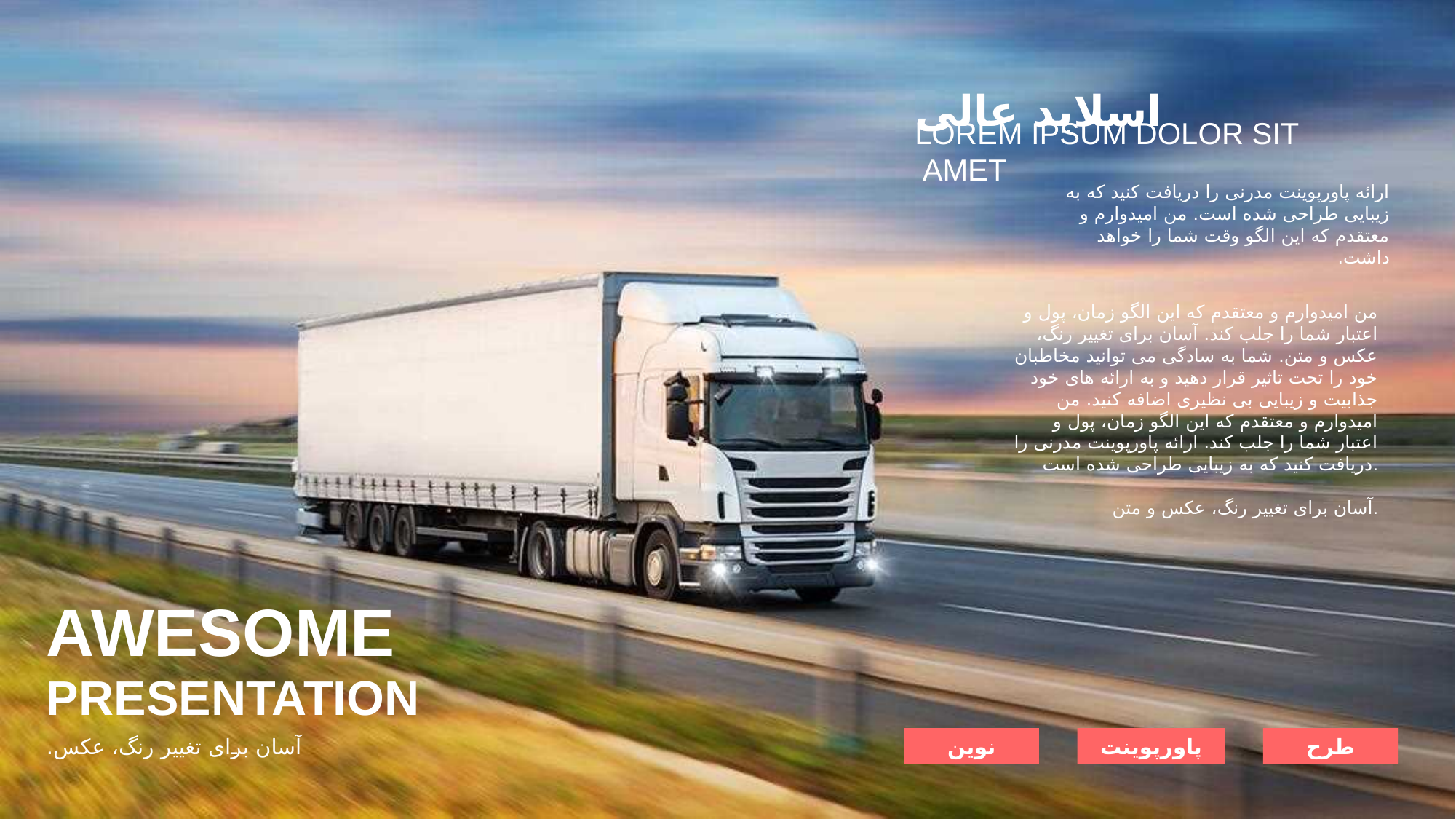

اسلاید عالی
LOREM IPSUM DOLOR SIT AMET
ارائه پاورپوینت مدرنی را دریافت کنید که به زیبایی طراحی شده است. من امیدوارم و معتقدم که این الگو وقت شما را خواهد داشت.
من امیدوارم و معتقدم که این الگو زمان، پول و اعتبار شما را جلب کند. آسان برای تغییر رنگ، عکس و متن. شما به سادگی می توانید مخاطبان خود را تحت تاثیر قرار دهید و به ارائه های خود جذابیت و زیبایی بی نظیری اضافه کنید. من امیدوارم و معتقدم که این الگو زمان، پول و اعتبار شما را جلب کند. ارائه پاورپوینت مدرنی را دریافت کنید که به زیبایی طراحی شده است.

آسان برای تغییر رنگ، عکس و متن.
AWESOME
PRESENTATION
آسان برای تغییر رنگ، عکس.
نوین
پاورپوینت
طرح